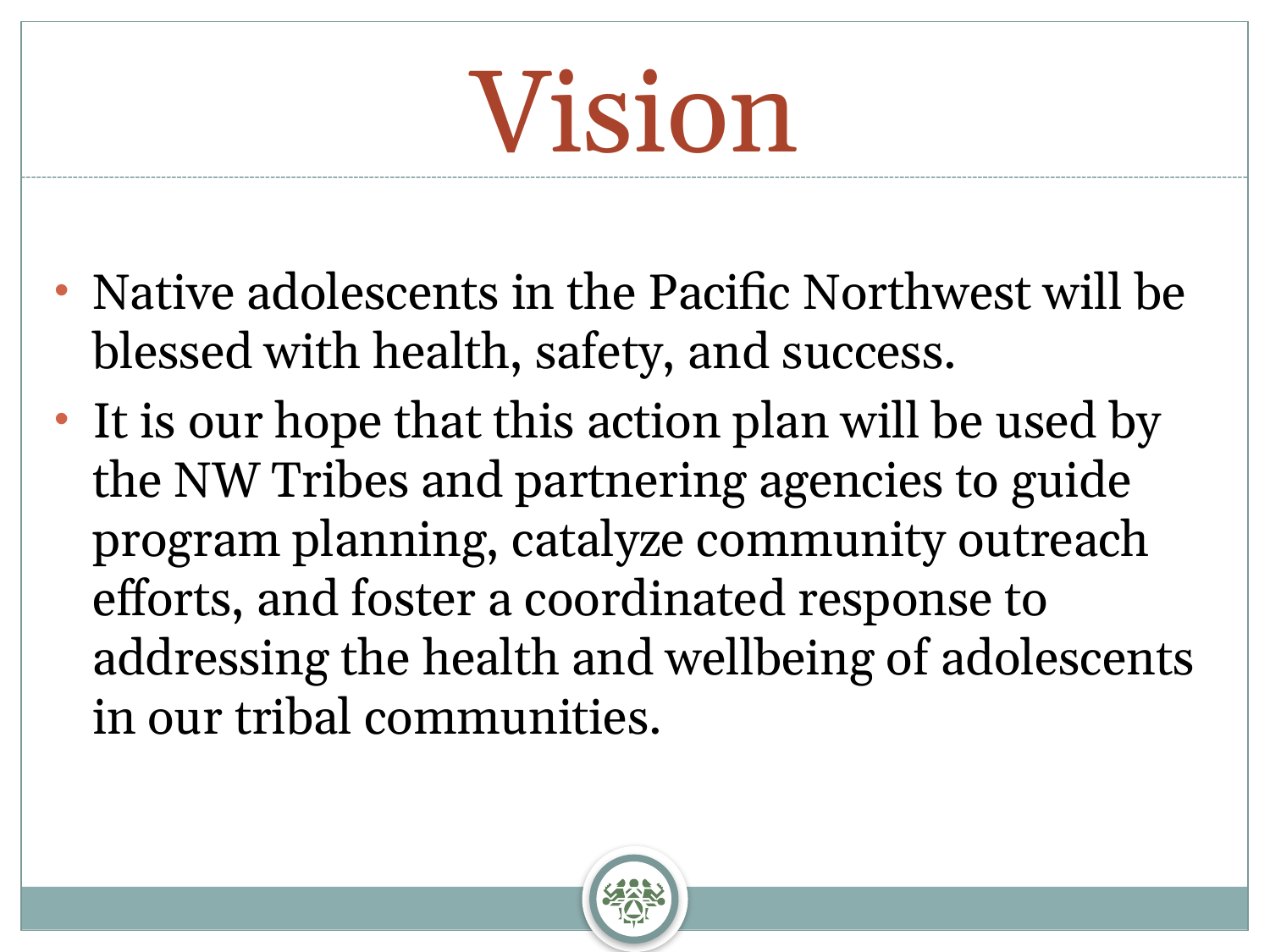

# Vision
Native adolescents in the Pacific Northwest will be blessed with health, safety, and success.
It is our hope that this action plan will be used by the NW Tribes and partnering agencies to guide program planning, catalyze community outreach efforts, and foster a coordinated response to addressing the health and wellbeing of adolescents in our tribal communities.